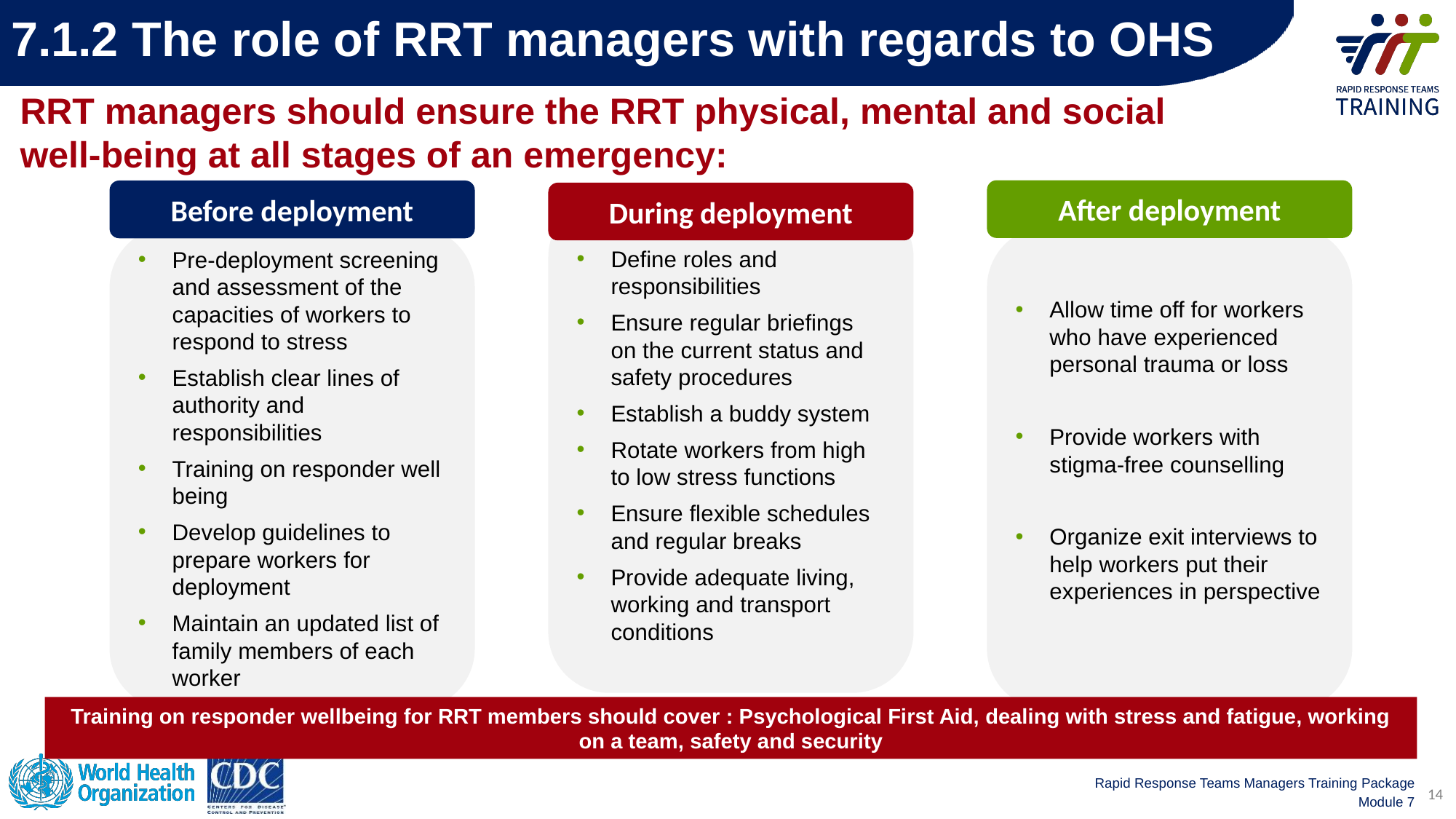

7.1.2 The role of RRT managers with regards to OHS
RRT managers should ensure the RRT physical, mental and social well-being at all stages of an emergency:
After deployment
Before deployment
During deployment
Define roles and responsibilities
Ensure regular briefings on the current status and safety procedures
Establish a buddy system
Rotate workers from high to low stress functions
Ensure flexible schedules and regular breaks
Provide adequate living, working and transport conditions
Allow time off for workers who have experienced personal trauma or loss

Provide workers with stigma-free counselling

Organize exit interviews to help workers put their experiences in perspective

Pre-deployment screening and assessment of the capacities of workers to respond to stress
Establish clear lines of authority and responsibilities
Training on responder well being
Develop guidelines to prepare workers for deployment
Maintain an updated list of family members of each worker
Training on responder wellbeing for RRT members should cover : Psychological First Aid, dealing with stress and fatigue, working on a team, safety and security
14